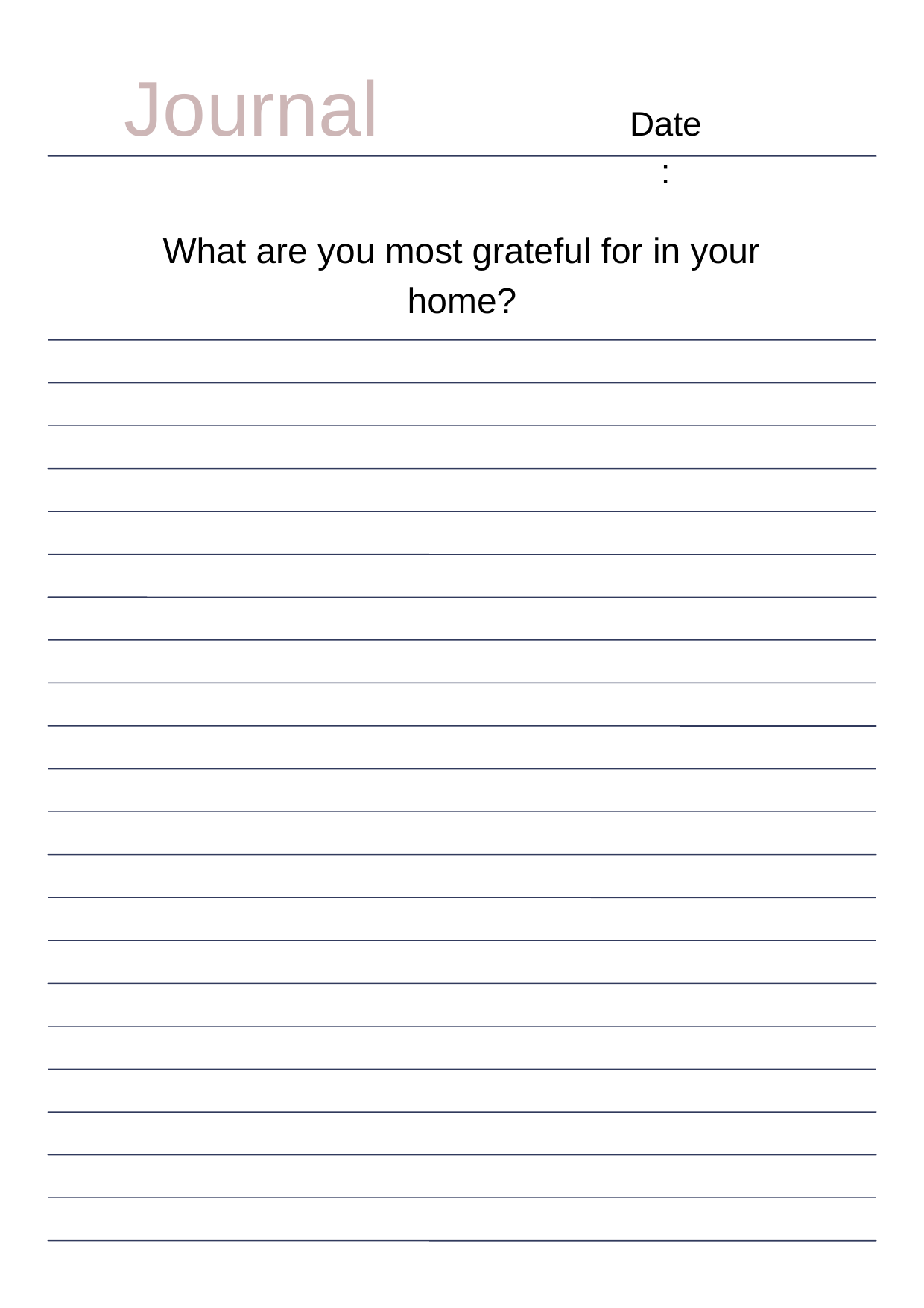

Journal
Date:

What are you most grateful for in your home?